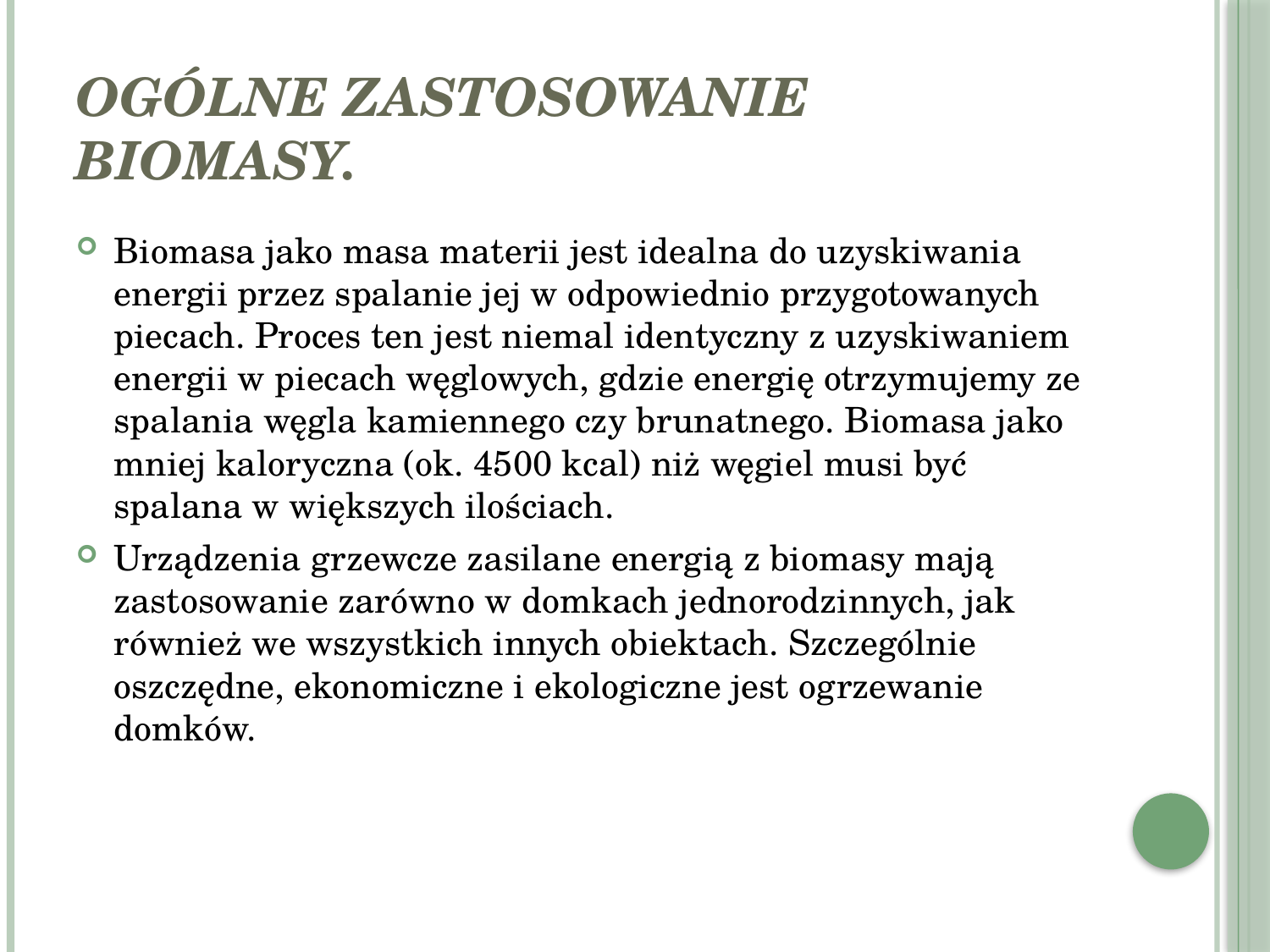

# Ogólne zastosowanie biomasy.
Biomasa jako masa materii jest idealna do uzyskiwania energii przez spalanie jej w odpowiednio przygotowanych piecach. Proces ten jest niemal identyczny z uzyskiwaniem energii w piecach węglowych, gdzie energię otrzymujemy ze spalania węgla kamiennego czy brunatnego. Biomasa jako mniej kaloryczna (ok. 4500 kcal) niż węgiel musi być spalana w większych ilościach.
Urządzenia grzewcze zasilane energią z biomasy mają zastosowanie zarówno w domkach jednorodzinnych, jak również we wszystkich innych obiektach. Szczególnie oszczędne, ekonomiczne i ekologiczne jest ogrzewanie domków.